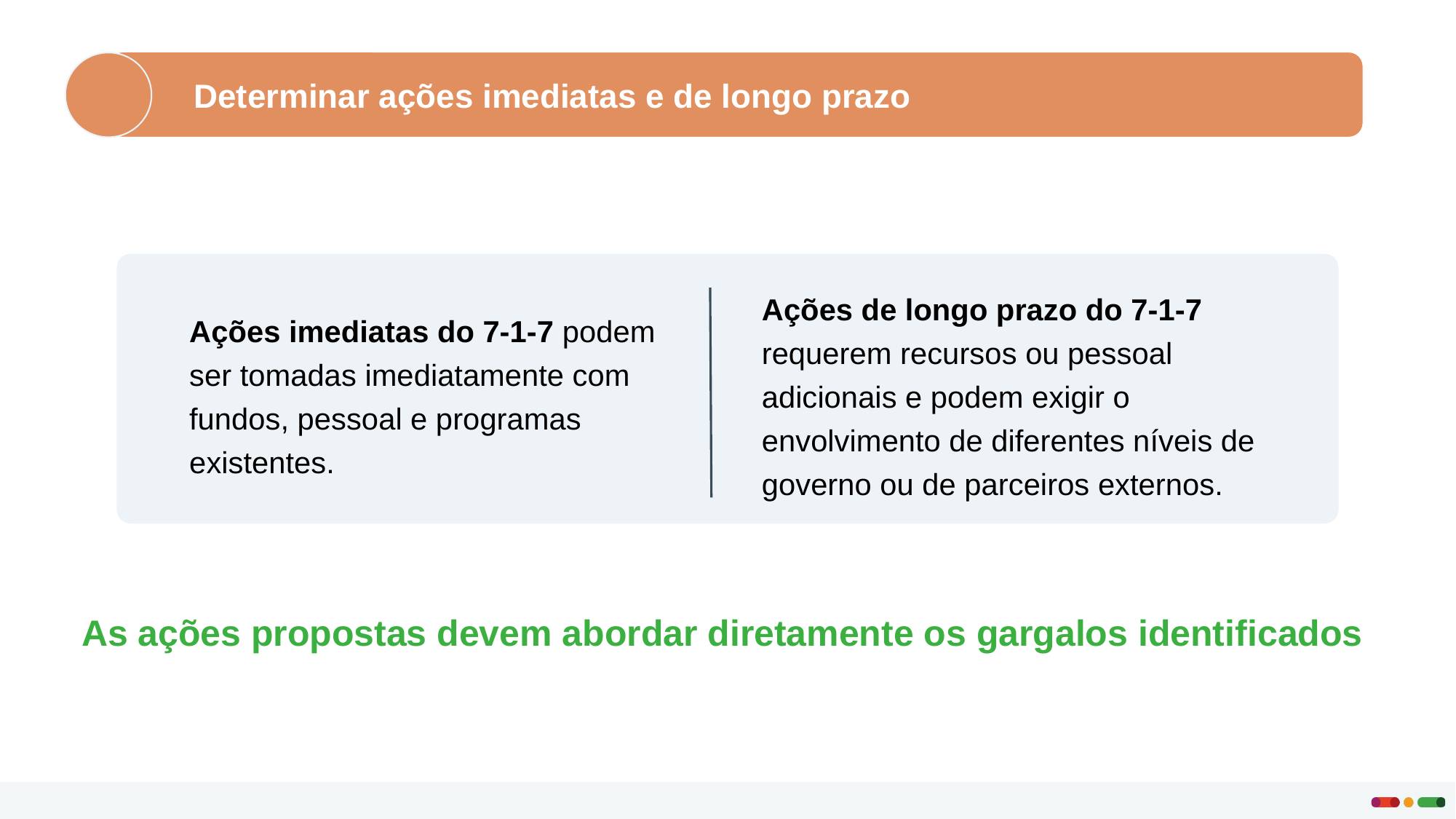

Determinar ações imediatas e de longo prazo

Ações imediatas do 7-1-7 podem ser tomadas imediatamente com fundos, pessoal e programas existentes.
Ações de longo prazo do 7-1-7 requerem recursos ou pessoal adicionais e podem exigir o envolvimento de diferentes níveis de governo ou de parceiros externos.
As ações propostas devem abordar diretamente os gargalos identificados